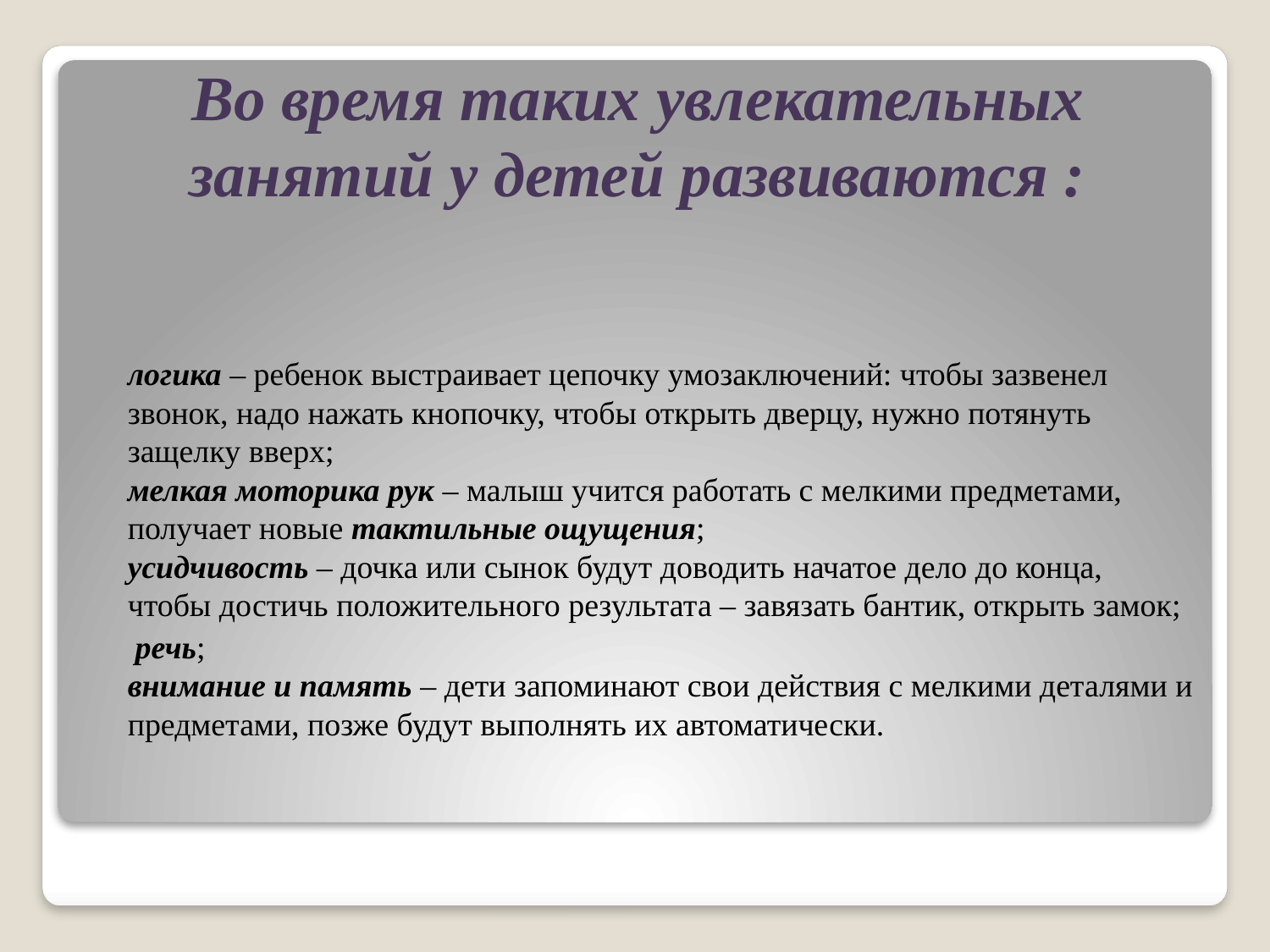

# Во время таких увлекательных занятий у детей развиваются :
логика – ребенок выстраивает цепочку умозаключений: чтобы зазвенел звонок, надо нажать кнопочку, чтобы открыть дверцу, нужно потянуть защелку вверх;
мелкая моторика рук – малыш учится работать с мелкими предметами, получает новые тактильные ощущения;
усидчивость – дочка или сынок будут доводить начатое дело до конца, чтобы достичь положительного результата – завязать бантик, открыть замок;
     речь;
внимание и память – дети запоминают свои действия с мелкими деталями и предметами, позже будут выполнять их автоматически.